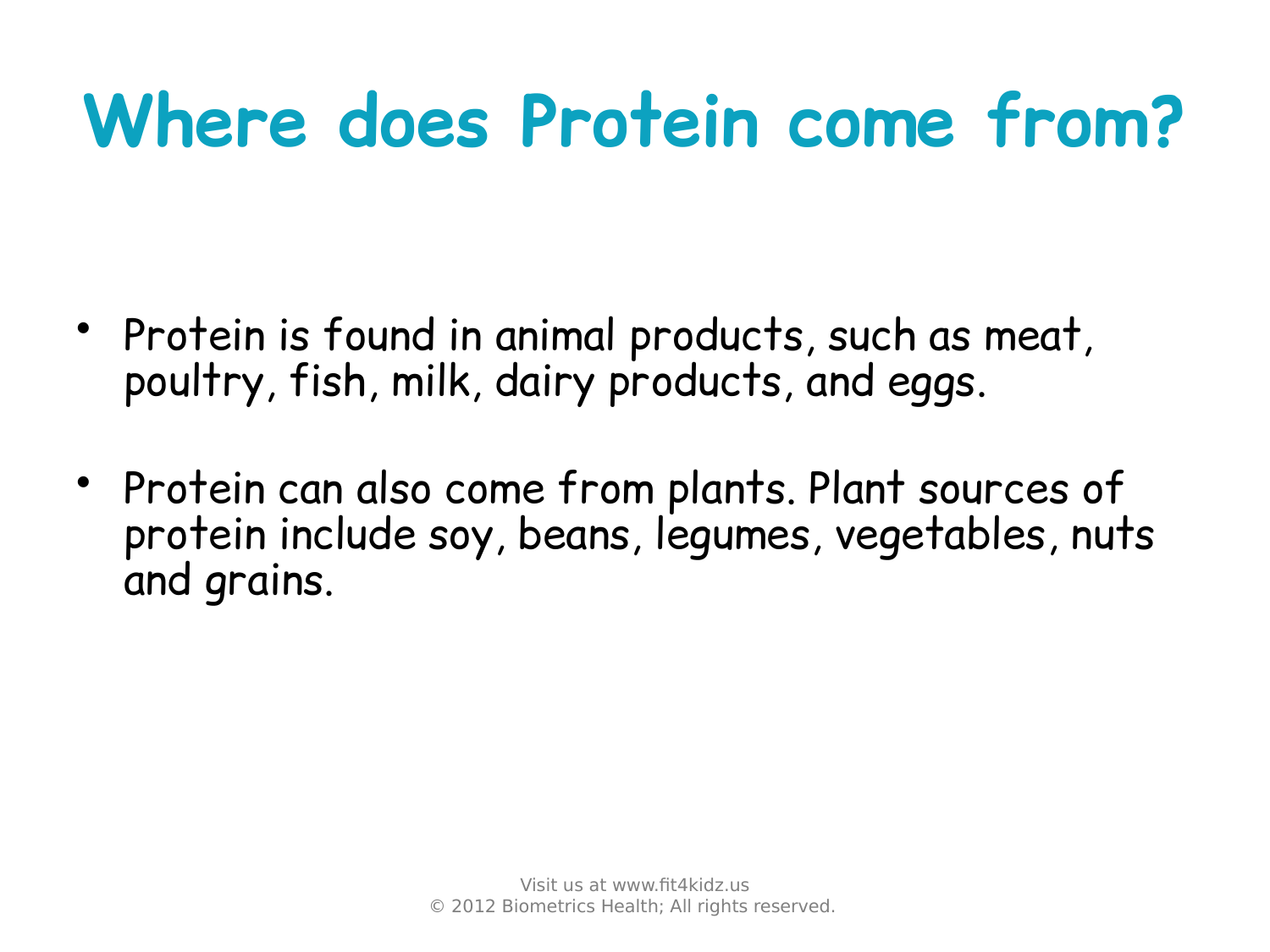

# Where does Protein come from?
Protein is found in animal products, such as meat, poultry, fish, milk, dairy products, and eggs.

Protein can also come from plants. Plant sources of protein include soy, beans, legumes, vegetables, nuts and grains.
Visit us at www.fit4kidz.us
© 2012 Biometrics Health; All rights reserved.